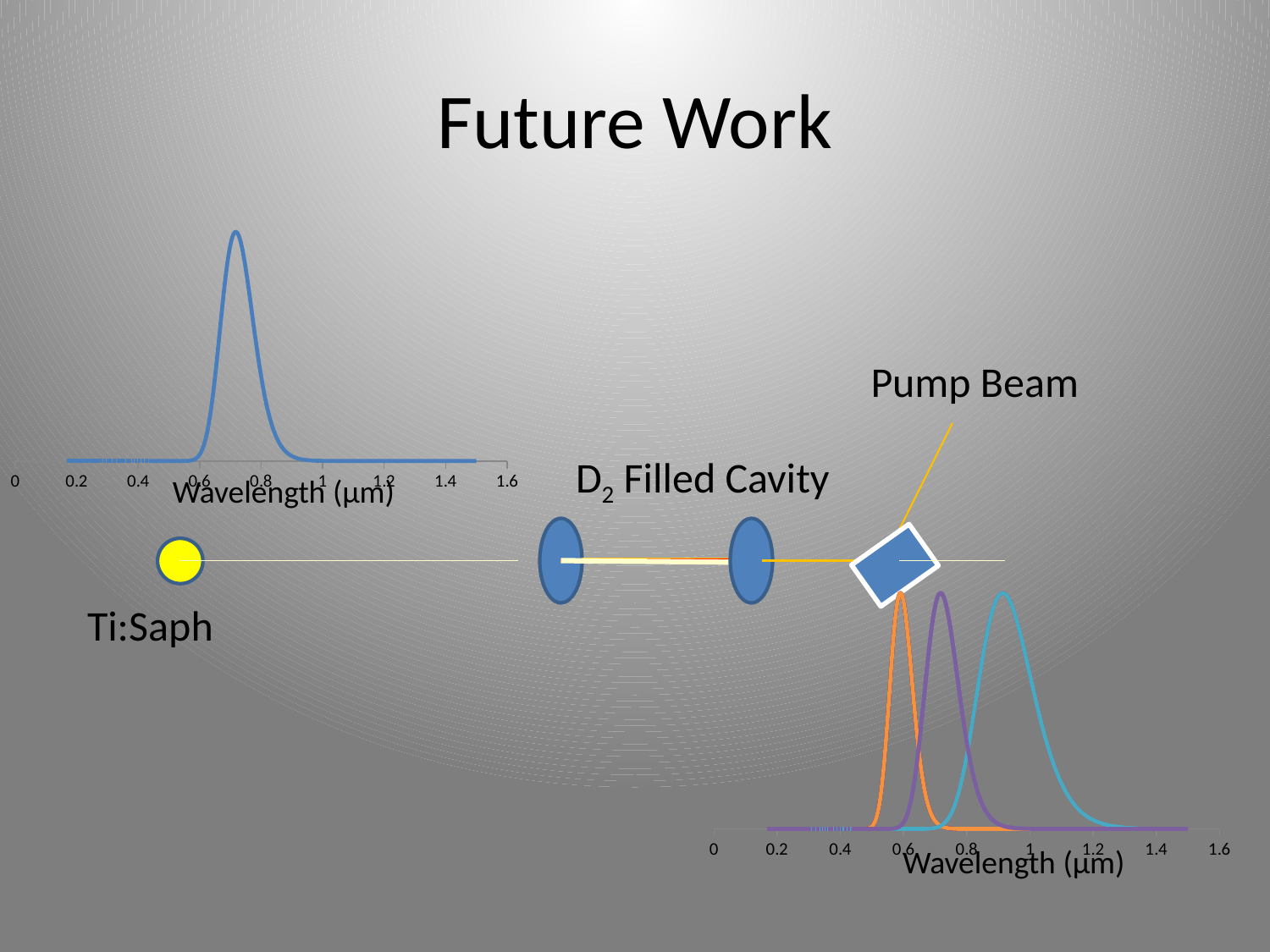

# Future Work

### Chart

| Category |  |
|---|---|
Pump Beam
D2 Filled Cavity
Wavelength (μm)

### Chart

| Category |  |  |  |  |  |  |
|---|---|---|---|---|---|---|
Ti:Saph
Wavelength (μm)